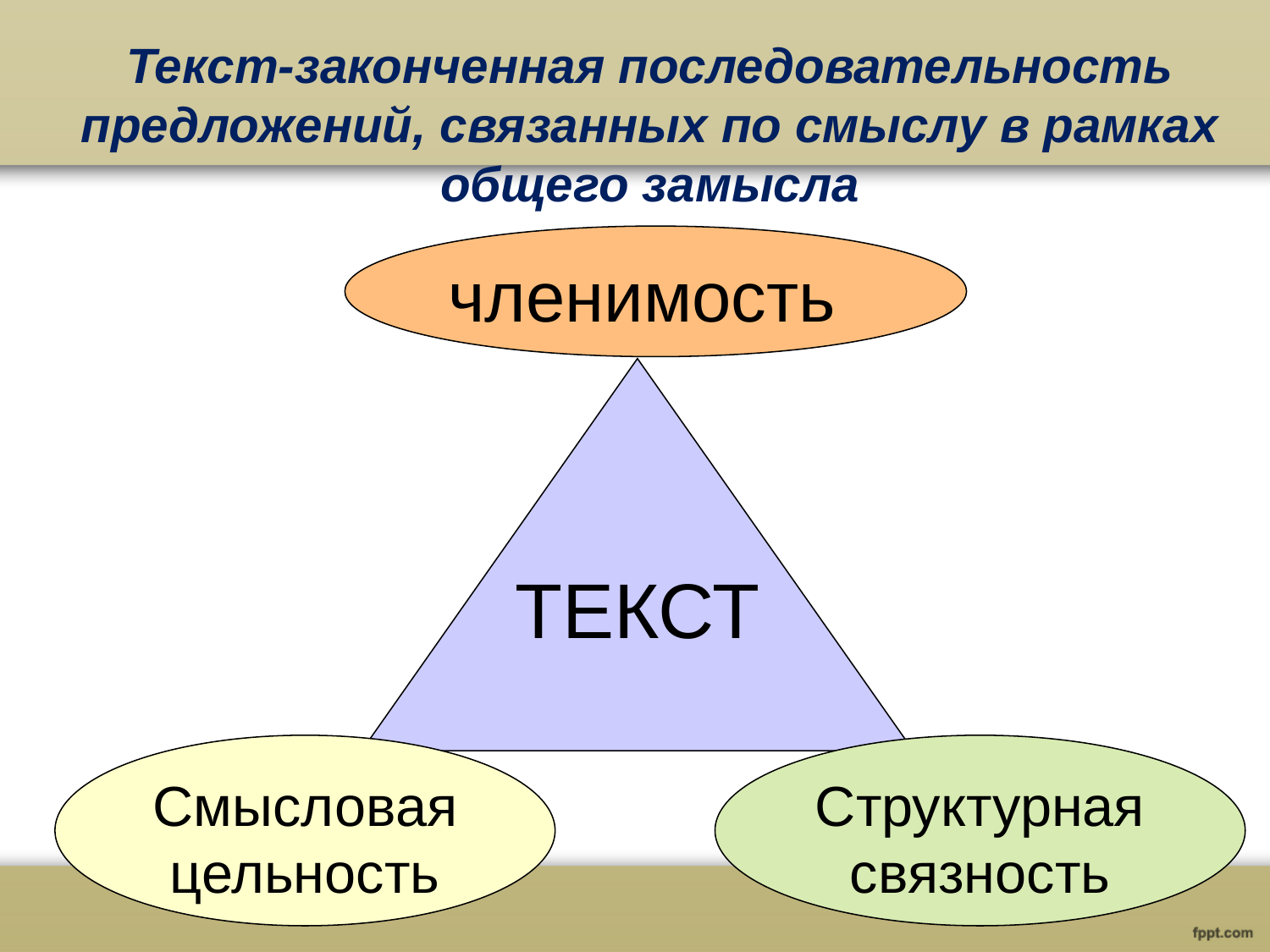

# Текст-законченная последовательность предложений, связанных по смыслу в рамках общего замысла

членимость
ТЕКСТ
Смысловая цельность
Структурная связность